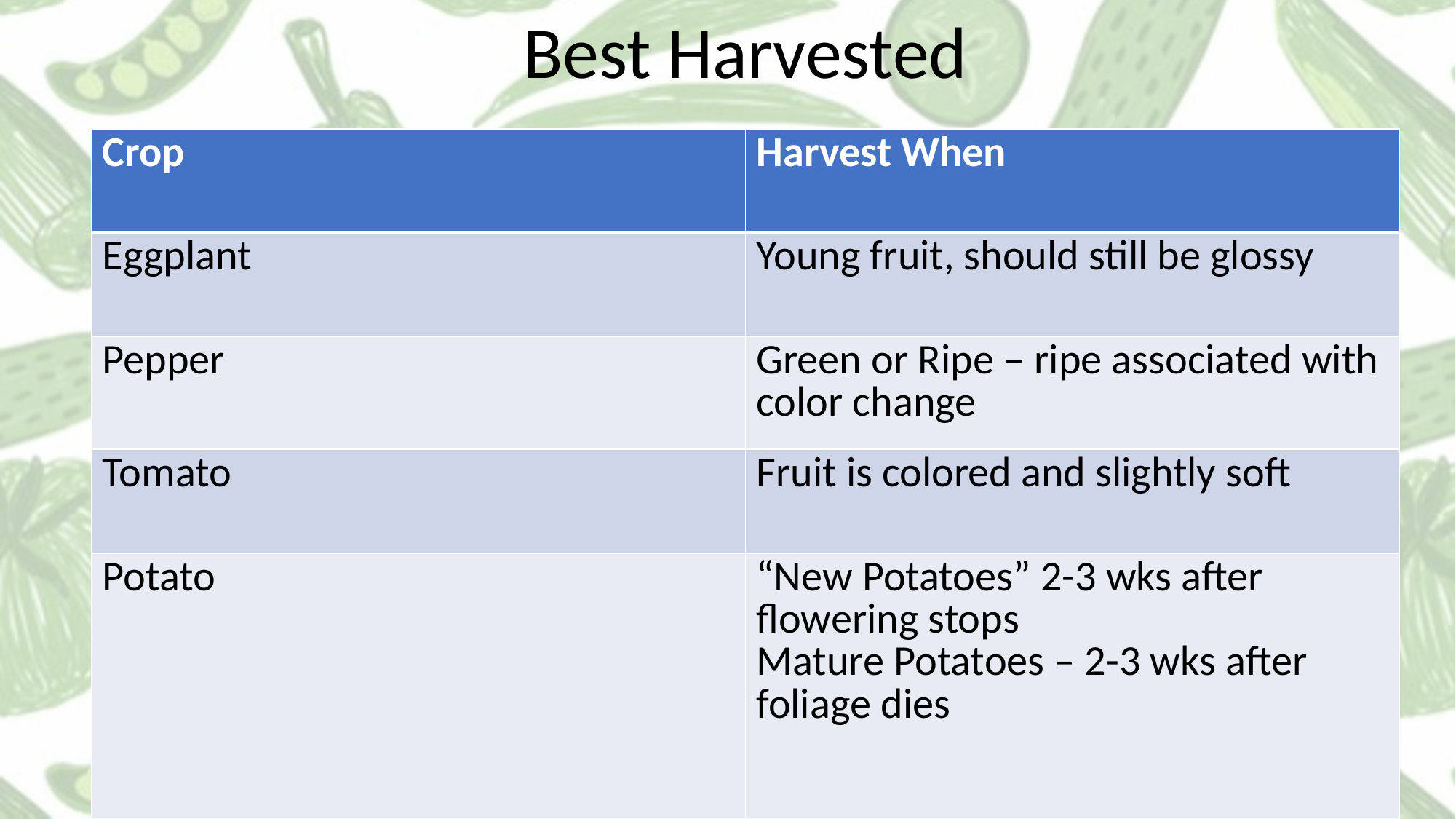

Best Harvested
| Crop | Harvest When |
| --- | --- |
| Eggplant | Young fruit, should still be glossy |
| Pepper | Green or Ripe – ripe associated with color change |
| Tomato | Fruit is colored and slightly soft |
| Potato | “New Potatoes” 2-3 wks after flowering stops Mature Potatoes – 2-3 wks after foliage dies |